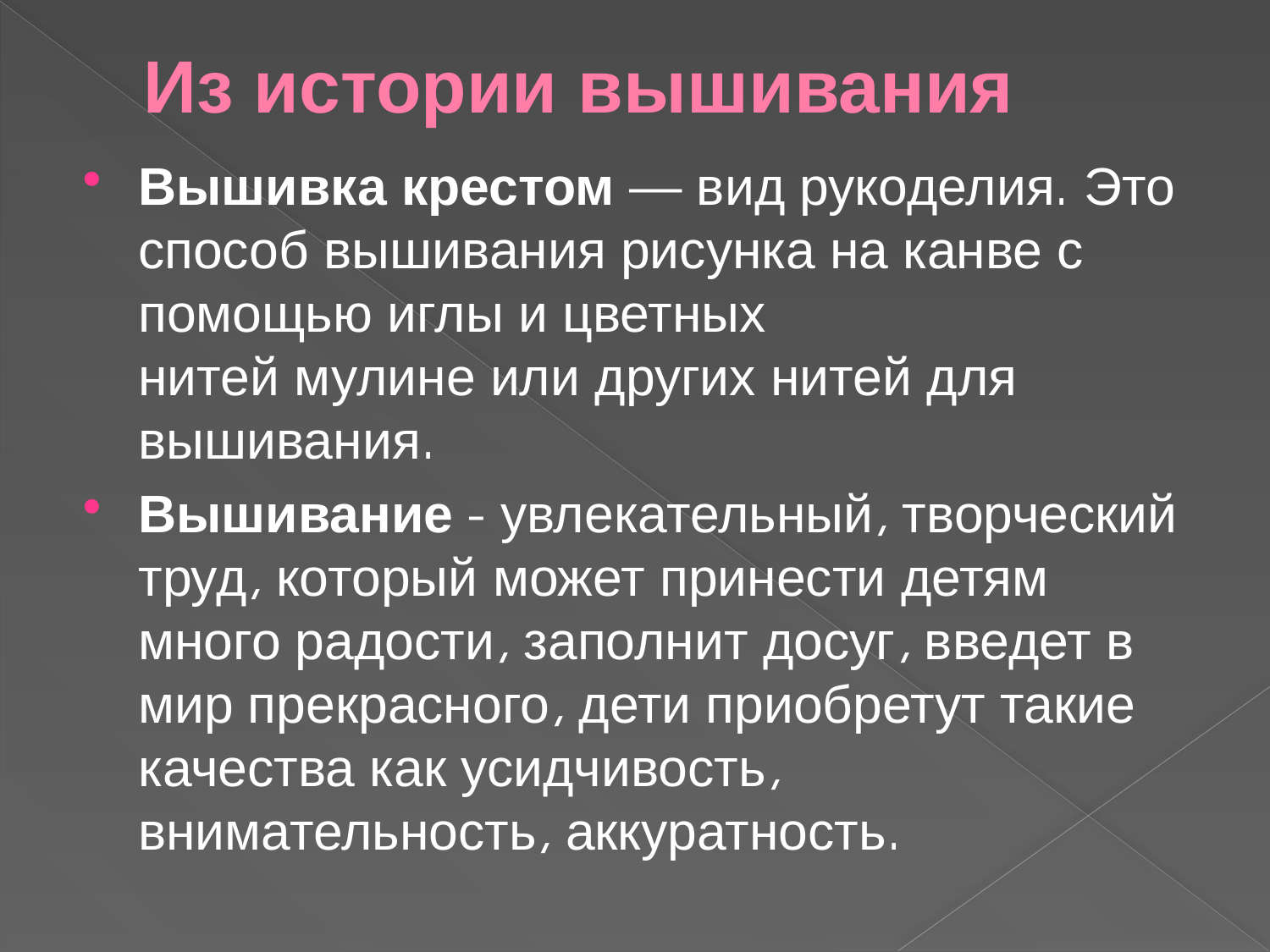

# Из истории вышивания
Вышивка крестом — вид рукоделия. Это способ вышивания рисунка на канве с помощью иглы и цветных нитей мулине или других нитей для вышивания.
Вышивание - увлекательный, творческий труд, который может принести детям много радости, заполнит досуг, введет в мир прекрасного, дети приобретут такие качества как усидчивость, внимательность, аккуратность.